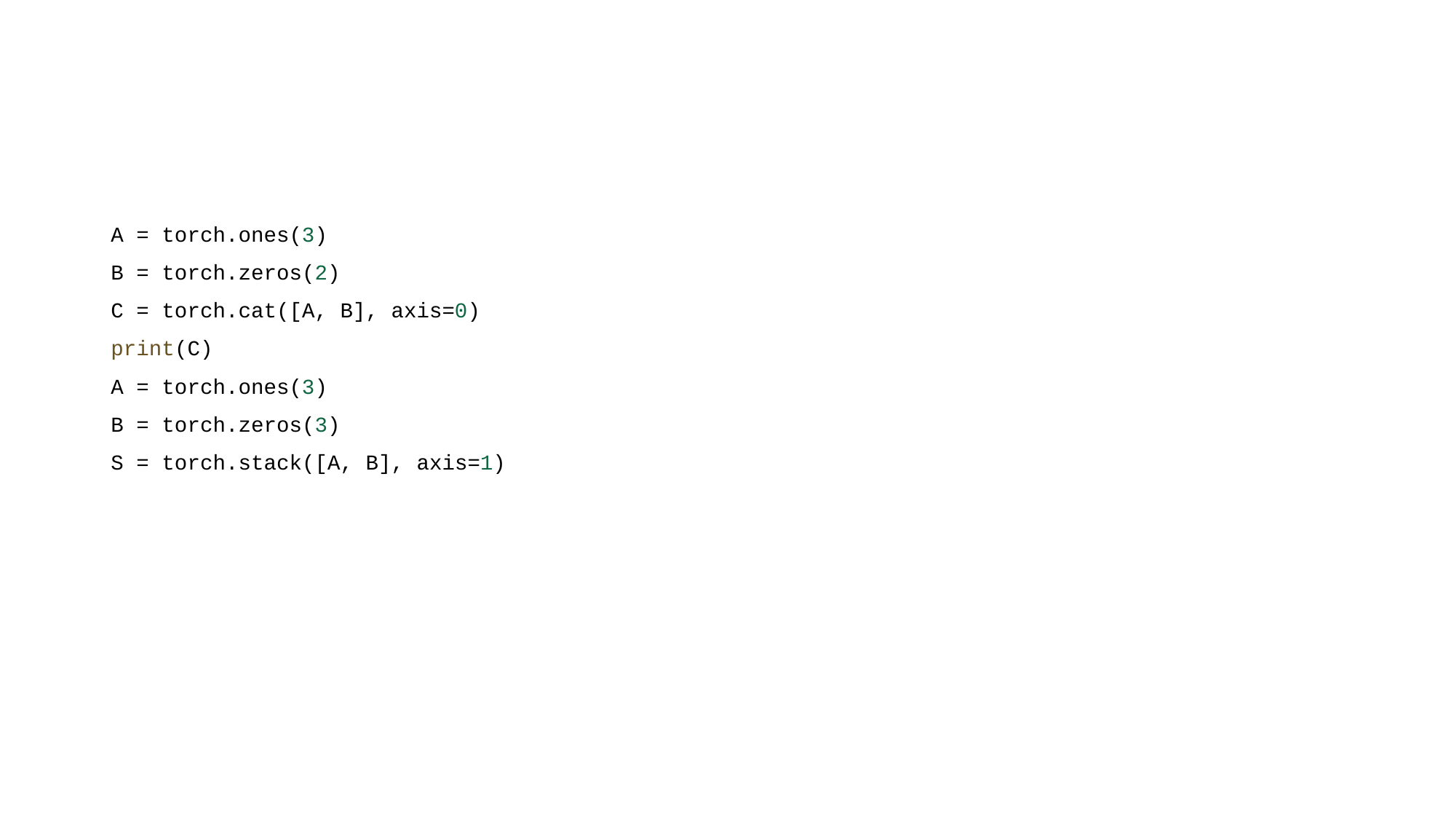

#
A = torch.ones(3)
B = torch.zeros(2)
C = torch.cat([A, B], axis=0)
print(C)
A = torch.ones(3)
B = torch.zeros(3)
S = torch.stack([A, B], axis=1)